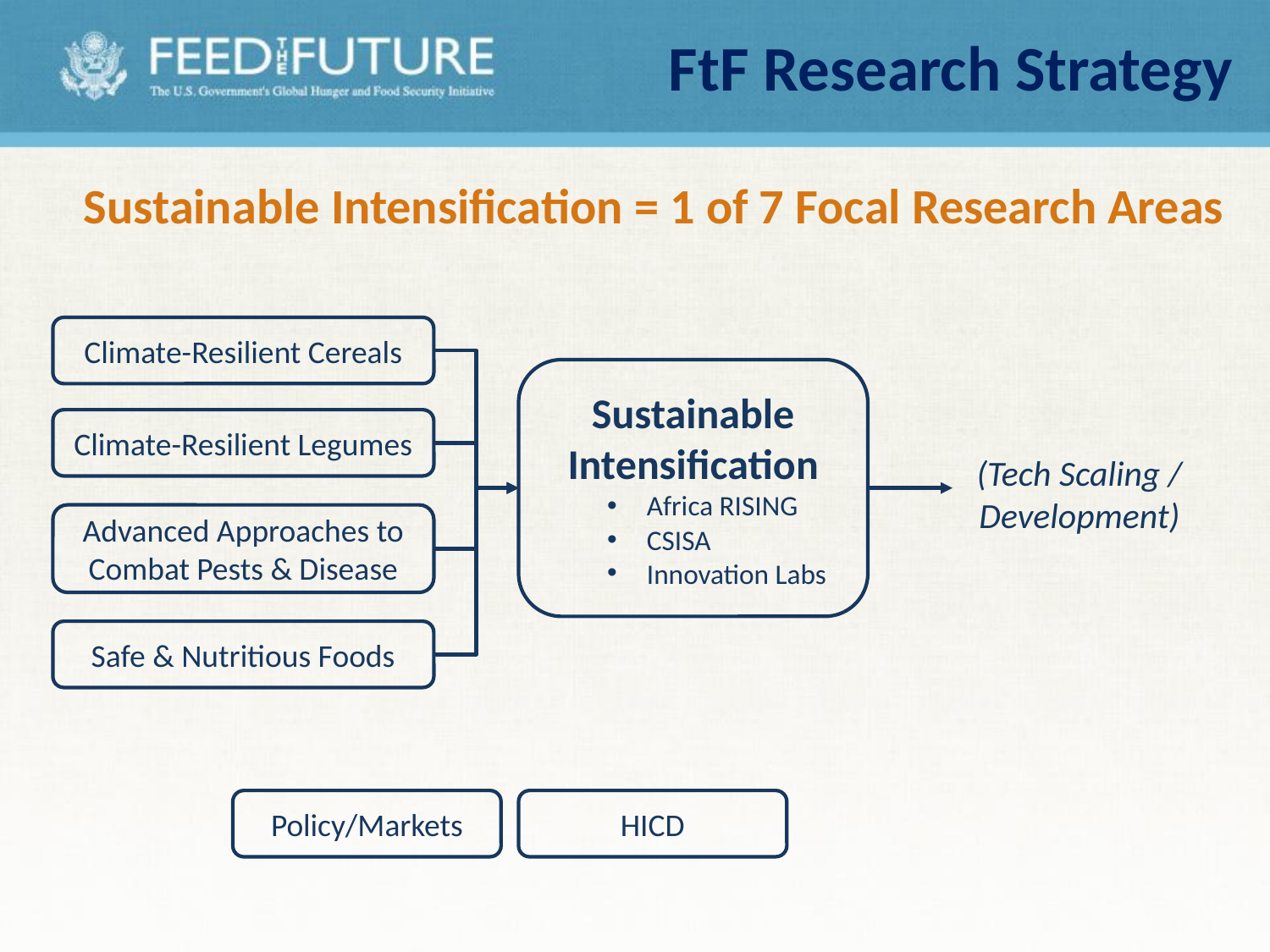

FtF Research Strategy
Sustainable Intensification = 1 of 7 Focal Research Areas
Climate-Resilient Cereals
Climate-Resilient Legumes
Advanced Approaches to Combat Pests & Disease
Safe & Nutritious Foods
Sustainable Intensification
Africa RISING
CSISA
Innovation Labs
(Tech Scaling / Development)
Policy/Markets
HICD